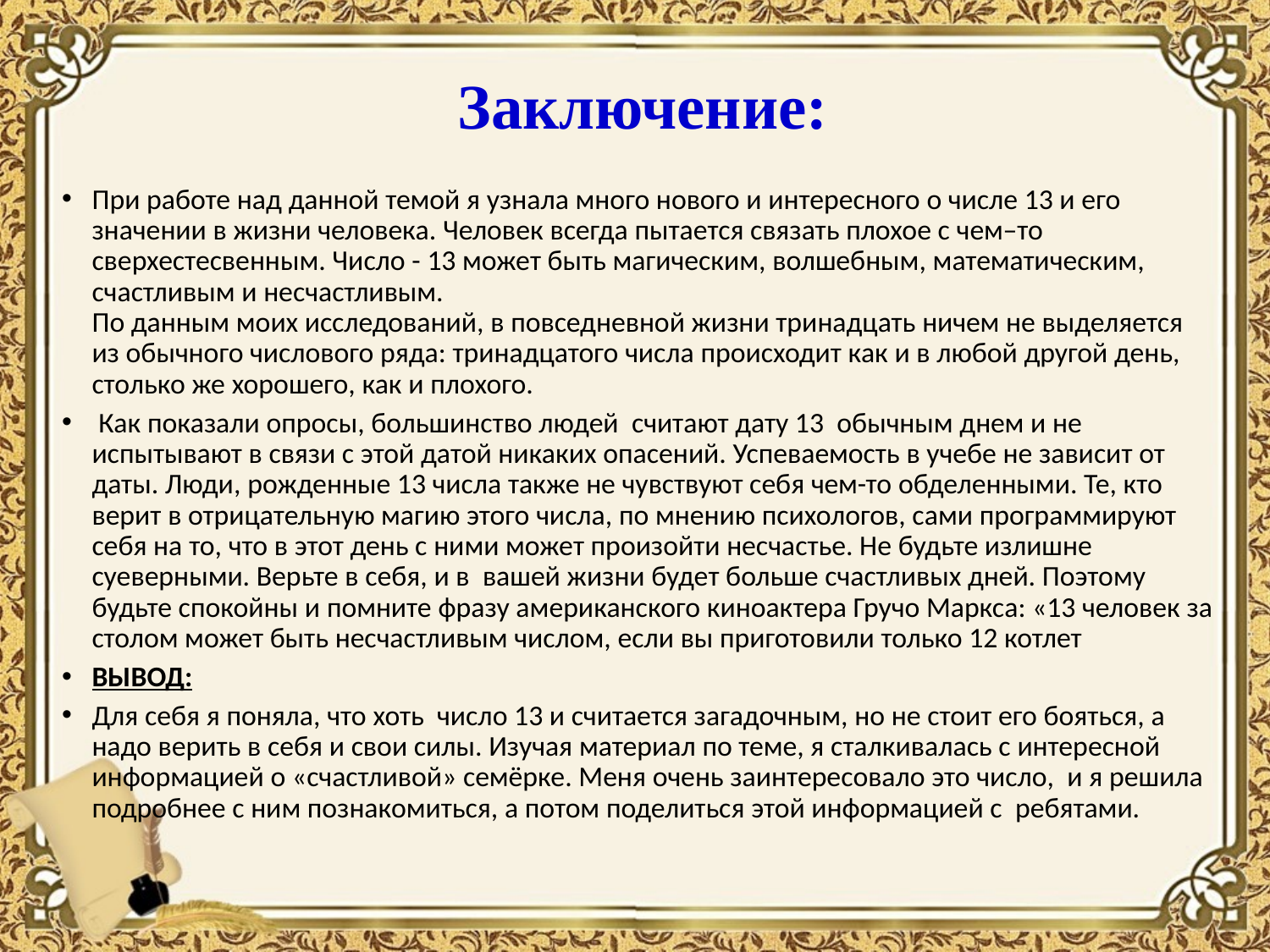

# Заключение:
При работе над данной темой я узнала много нового и интересного о числе 13 и его значении в жизни человека. Человек всегда пытается связать плохое с чем–то сверхестесвенным. Число - 13 может быть магическим, волшебным, математическим, счастливым и несчастливым.
По данным моих исследований, в повседневной жизни тринадцать ничем не выделяется из обычного числового ряда: тринадцатого числа происходит как и в любой другой день, столько же хорошего, как и плохого.
 Как показали опросы, большинство людей  считают дату 13  обычным днем и не испытывают в связи с этой датой никаких опасений. Успеваемость в учебе не зависит от даты. Люди, рожденные 13 числа также не чувствуют себя чем-то обделенными. Те, кто верит в отрицательную магию этого числа, по мнению психологов, сами программируют себя на то, что в этот день с ними может произойти несчастье. Не будьте излишне суеверными. Верьте в себя, и в  вашей жизни будет больше счастливых дней. Поэтому будьте спокойны и помните фразу американского киноактера Гручо Маркса: «13 человек за столом может быть несчастливым числом, если вы приготовили только 12 котлет
ВЫВОД:
Для себя я поняла, что хоть  число 13 и считается загадочным, но не стоит его бояться, а надо верить в себя и свои силы. Изучая материал по теме, я сталкивалась с интересной информацией о «счастливой» семёрке. Меня очень заинтересовало это число,  и я решила  подробнее с ним познакомиться, а потом поделиться этой информацией с  ребятами.